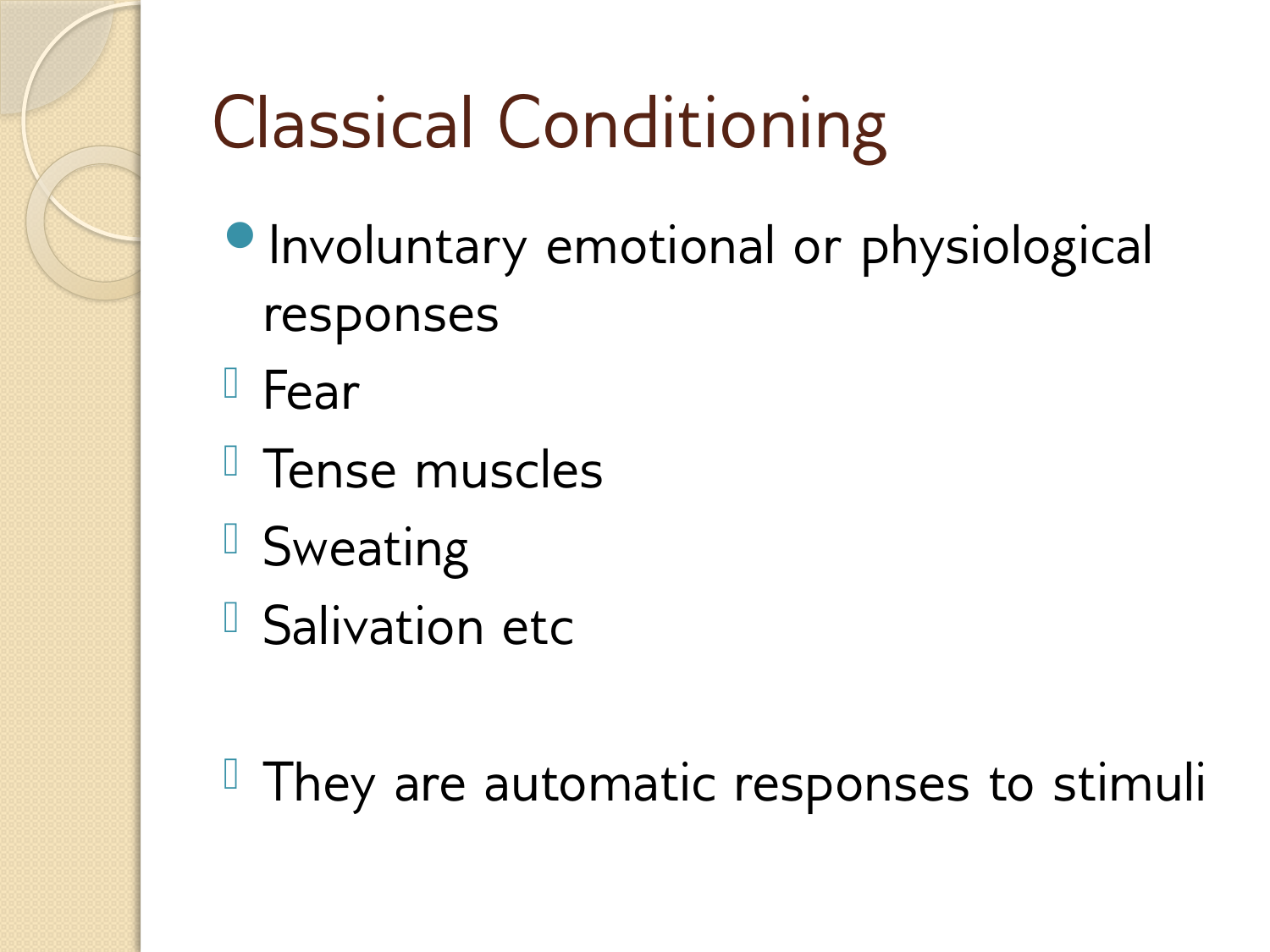

# Classical Conditioning
Involuntary emotional or physiological responses
Fear
Tense muscles
Sweating
Salivation etc

They are automatic responses to stimuli